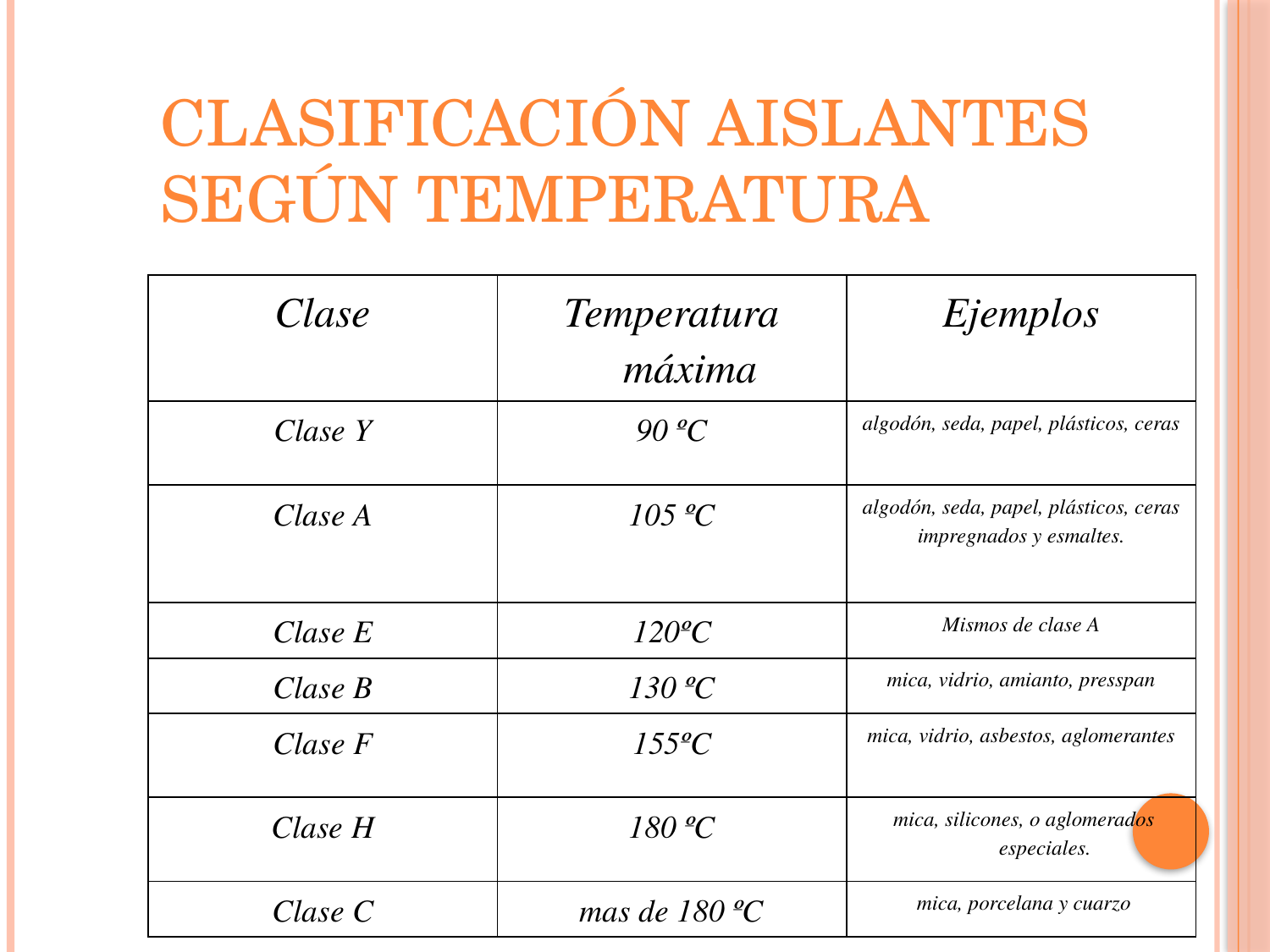

# Clasificación Aislantes según Temperatura
| Clase | Temperatura máxima | Ejemplos |
| --- | --- | --- |
| Clase Y | 90 ºC | algodón, seda, papel, plásticos, ceras |
| Clase A | 105 ºC | algodón, seda, papel, plásticos, ceras impregnados y esmaltes. |
| Clase E | 120ºC | Mismos de clase A |
| Clase B | 130 ºC | mica, vidrio, amianto, presspan |
| Clase F | 155ºC | mica, vidrio, asbestos, aglomerantes |
| Clase H | 180 ºC | mica, silicones, o aglomerados especiales. |
| Clase C | mas de 180 ºC | mica, porcelana y cuarzo |